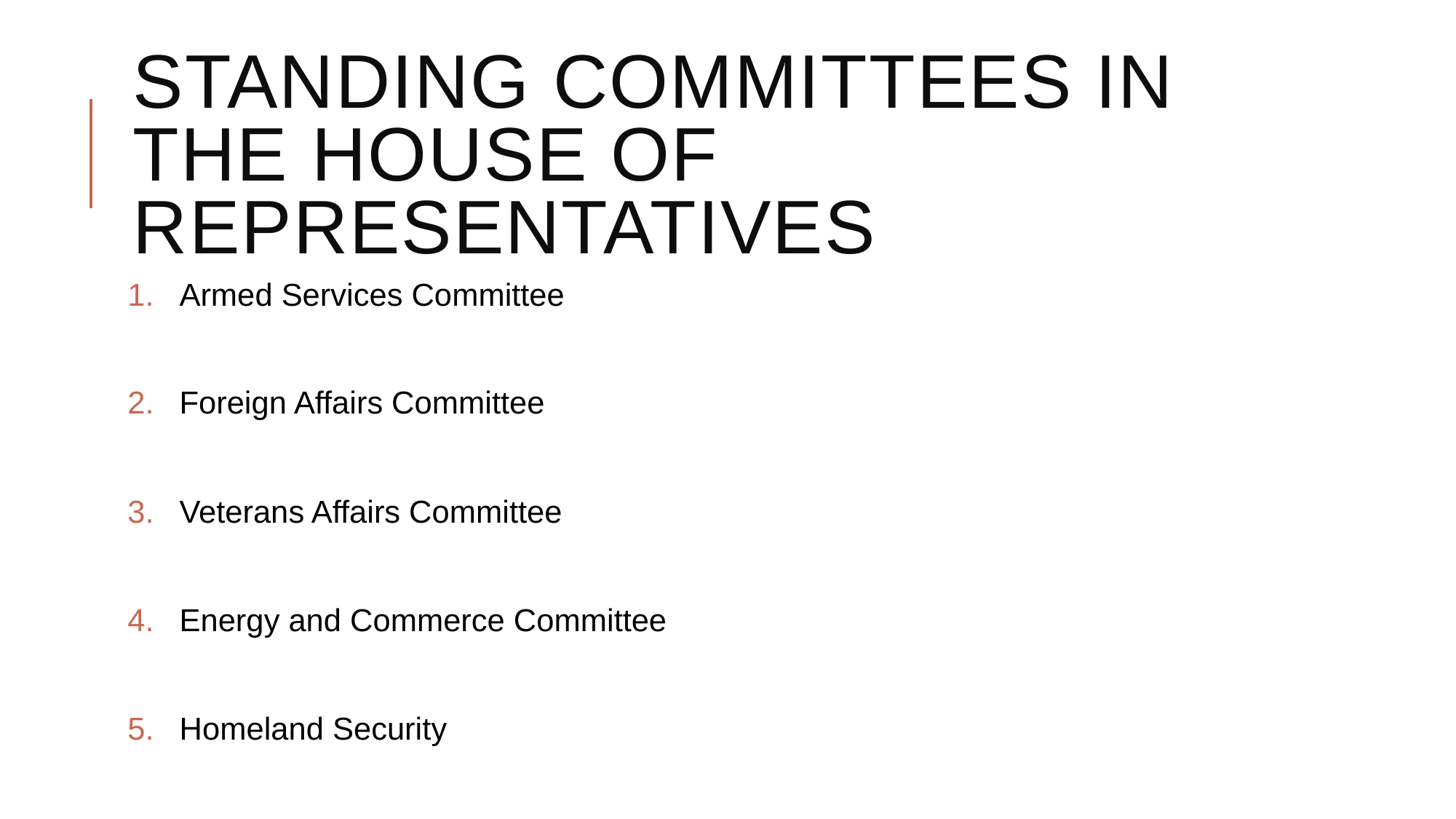

# Standing committees in the House of representatives
Armed Services Committee

Foreign Affairs Committee

Veterans Affairs Committee

Energy and Commerce Committee

Homeland Security